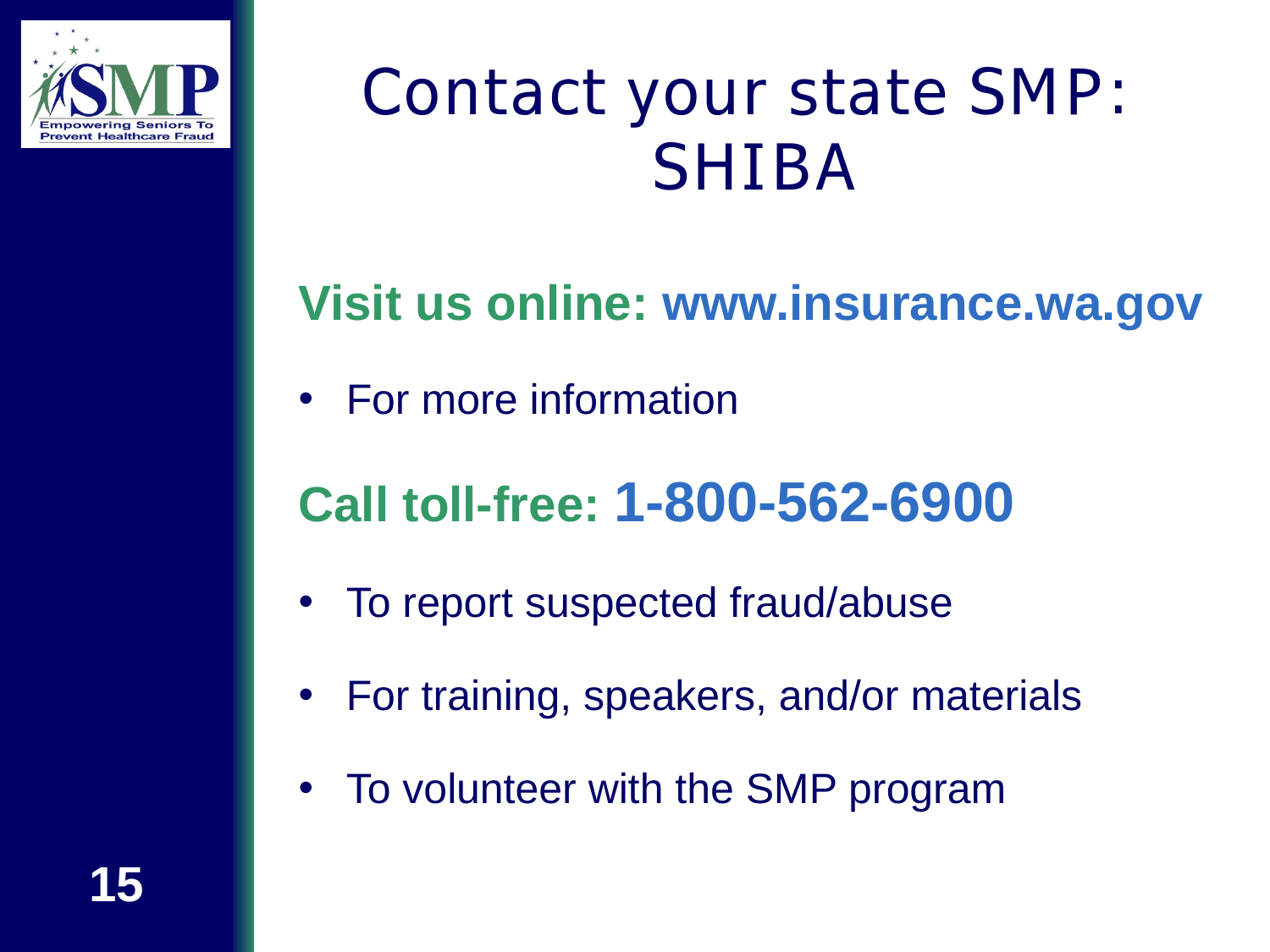

# Contact your state SMP: SHIBA
Visit us online: www.insurance.wa.gov
For more information
Call toll-free: 1-800-562-6900
To report suspected fraud/abuse
For training, speakers, and/or materials
To volunteer with the SMP program
15